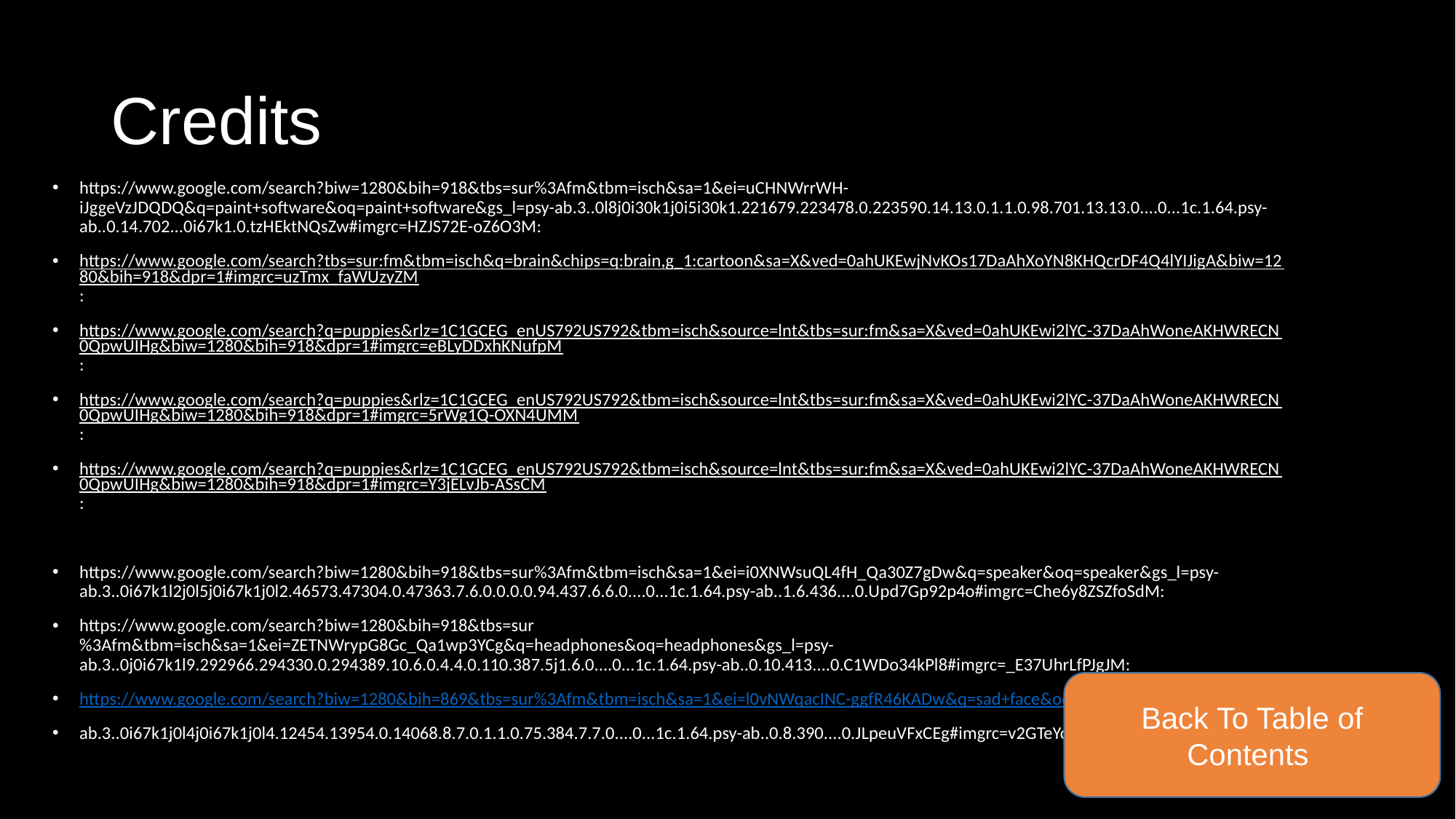

# Credits
https://www.google.com/search?biw=1280&bih=918&tbs=sur%3Afm&tbm=isch&sa=1&ei=uCHNWrrWH-iJggeVzJDQDQ&q=paint+software&oq=paint+software&gs_l=psy-ab.3..0l8j0i30k1j0i5i30k1.221679.223478.0.223590.14.13.0.1.1.0.98.701.13.13.0....0...1c.1.64.psy-ab..0.14.702...0i67k1.0.tzHEktNQsZw#imgrc=HZJS72E-oZ6O3M:
https://www.google.com/search?tbs=sur:fm&tbm=isch&q=brain&chips=q:brain,g_1:cartoon&sa=X&ved=0ahUKEwjNvKOs17DaAhXoYN8KHQcrDF4Q4lYIJigA&biw=1280&bih=918&dpr=1#imgrc=uzTmx_faWUzyZM:
https://www.google.com/search?q=puppies&rlz=1C1GCEG_enUS792US792&tbm=isch&source=lnt&tbs=sur:fm&sa=X&ved=0ahUKEwi2lYC-37DaAhWoneAKHWRECN0QpwUIHg&biw=1280&bih=918&dpr=1#imgrc=eBLyDDxhKNufpM:
https://www.google.com/search?q=puppies&rlz=1C1GCEG_enUS792US792&tbm=isch&source=lnt&tbs=sur:fm&sa=X&ved=0ahUKEwi2lYC-37DaAhWoneAKHWRECN0QpwUIHg&biw=1280&bih=918&dpr=1#imgrc=5rWg1Q-OXN4UMM:
https://www.google.com/search?q=puppies&rlz=1C1GCEG_enUS792US792&tbm=isch&source=lnt&tbs=sur:fm&sa=X&ved=0ahUKEwi2lYC-37DaAhWoneAKHWRECN0QpwUIHg&biw=1280&bih=918&dpr=1#imgrc=Y3jELvJb-ASsCM:

https://www.google.com/search?biw=1280&bih=918&tbs=sur%3Afm&tbm=isch&sa=1&ei=i0XNWsuQL4fH_Qa30Z7gDw&q=speaker&oq=speaker&gs_l=psy-ab.3..0i67k1l2j0l5j0i67k1j0l2.46573.47304.0.47363.7.6.0.0.0.0.94.437.6.6.0....0...1c.1.64.psy-ab..1.6.436....0.Upd7Gp92p4o#imgrc=Che6y8ZSZfoSdM:
https://www.google.com/search?biw=1280&bih=918&tbs=sur%3Afm&tbm=isch&sa=1&ei=ZETNWrypG8Gc_Qa1wp3YCg&q=headphones&oq=headphones&gs_l=psy-ab.3..0j0i67k1l9.292966.294330.0.294389.10.6.0.4.4.0.110.387.5j1.6.0....0...1c.1.64.psy-ab..0.10.413....0.C1WDo34kPl8#imgrc=_E37UhrLfPJgJM:
https://www.google.com/search?biw=1280&bih=869&tbs=sur%3Afm&tbm=isch&sa=1&ei=l0vNWqacINC-ggfR46KADw&q=sad+face&oq=sad+face&gs_l=psy-
ab.3..0i67k1j0l4j0i67k1j0l4.12454.13954.0.14068.8.7.0.1.1.0.75.384.7.7.0....0...1c.1.64.psy-ab..0.8.390....0.JLpeuVFxCEg#imgrc=v2GTeYo5iiUtBM:

Back To Table of Contents